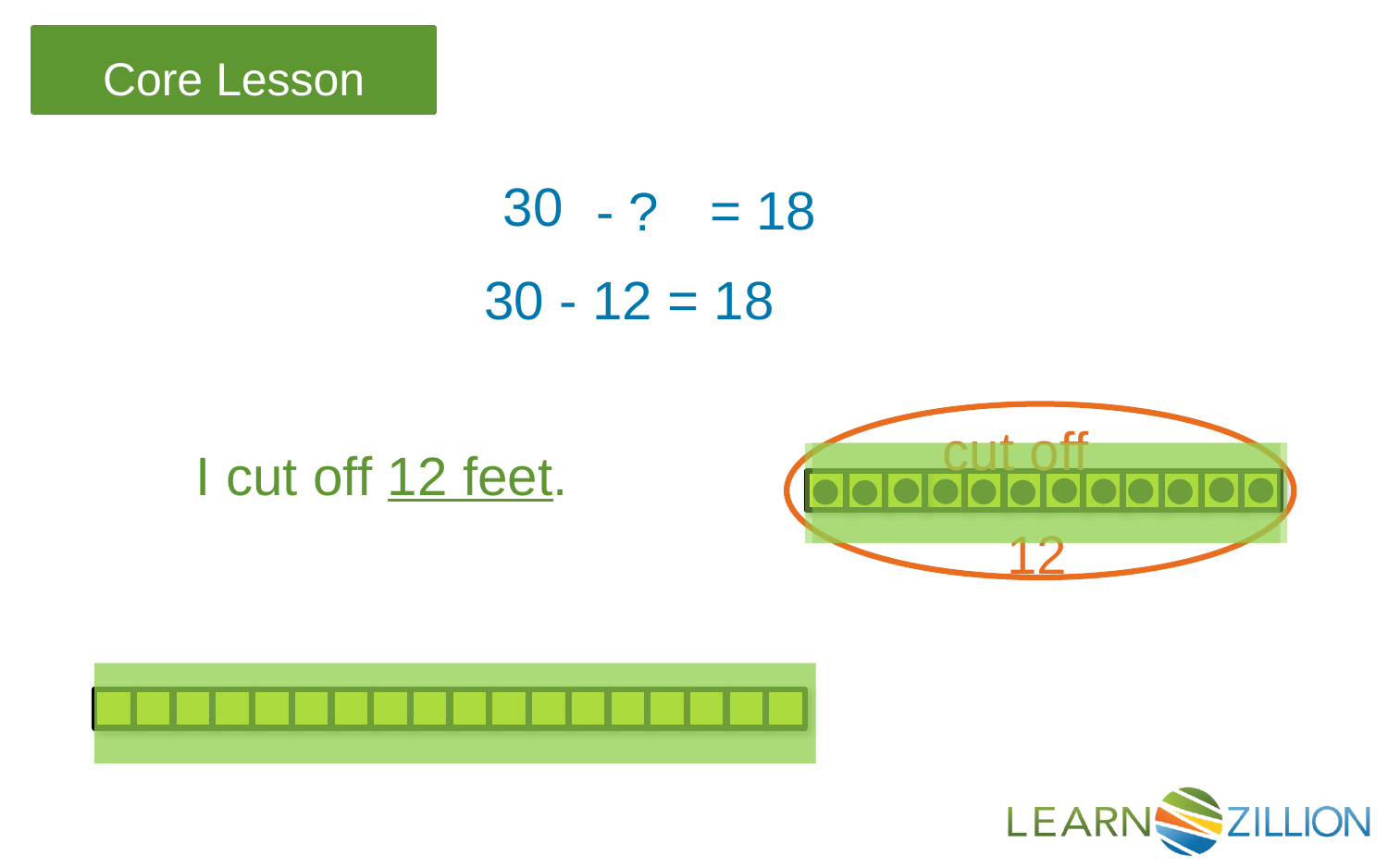

30
= 18
- ?
30 - 12 = 18

cut off
I cut off 12 feet.

12